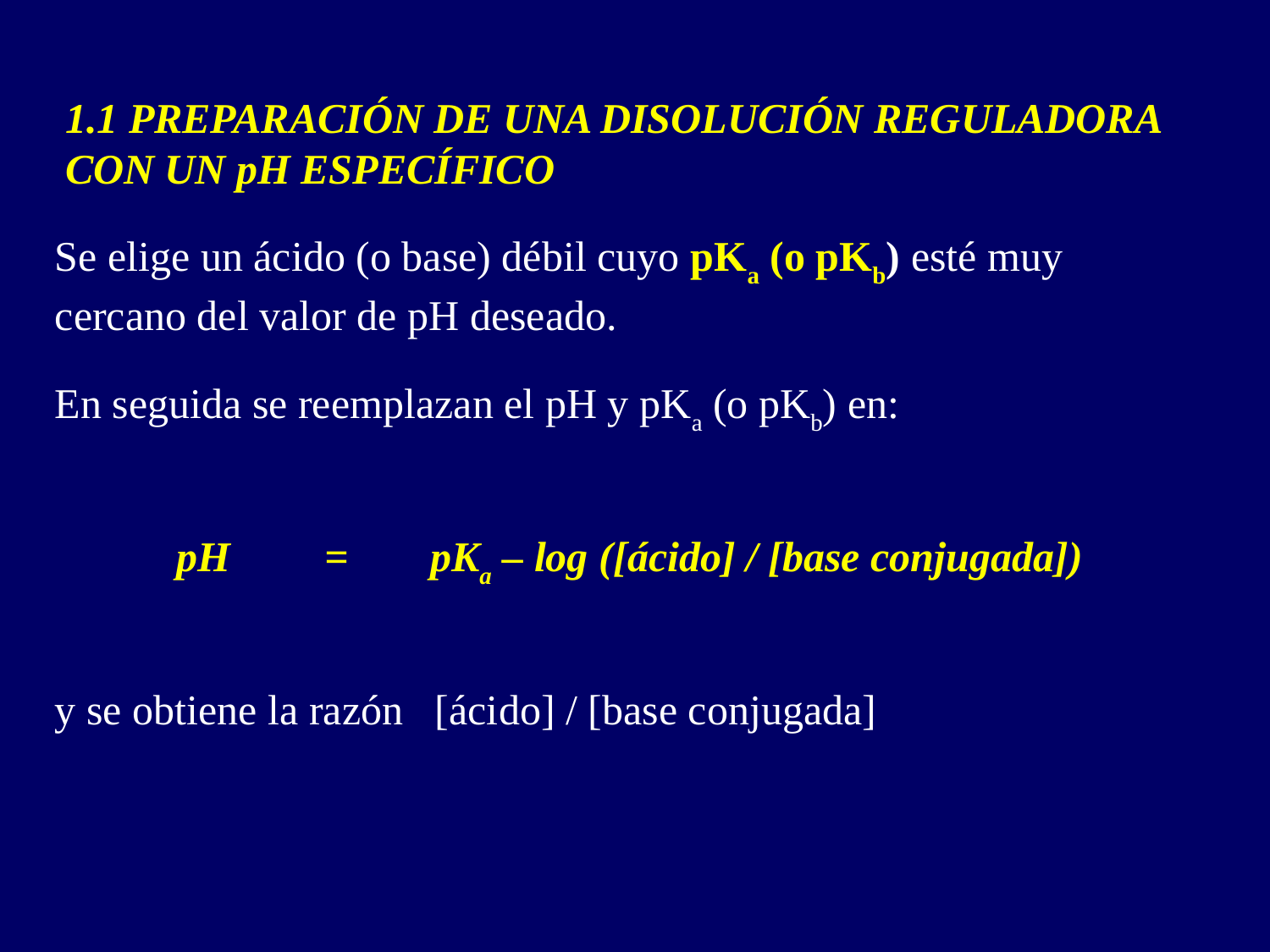

1.1 PREPARACIÓN DE UNA DISOLUCIÓN REGULADORA CON UN pH ESPECÍFICO
Se elige un ácido (o base) débil cuyo pKa (o pKb) esté muy cercano del valor de pH deseado.
En seguida se reemplazan el pH y pKa (o pKb) en:

pH  	  = 	pKa – log ([ácido] / [base conjugada])

y se obtiene la razón   [ácido] / [base conjugada]